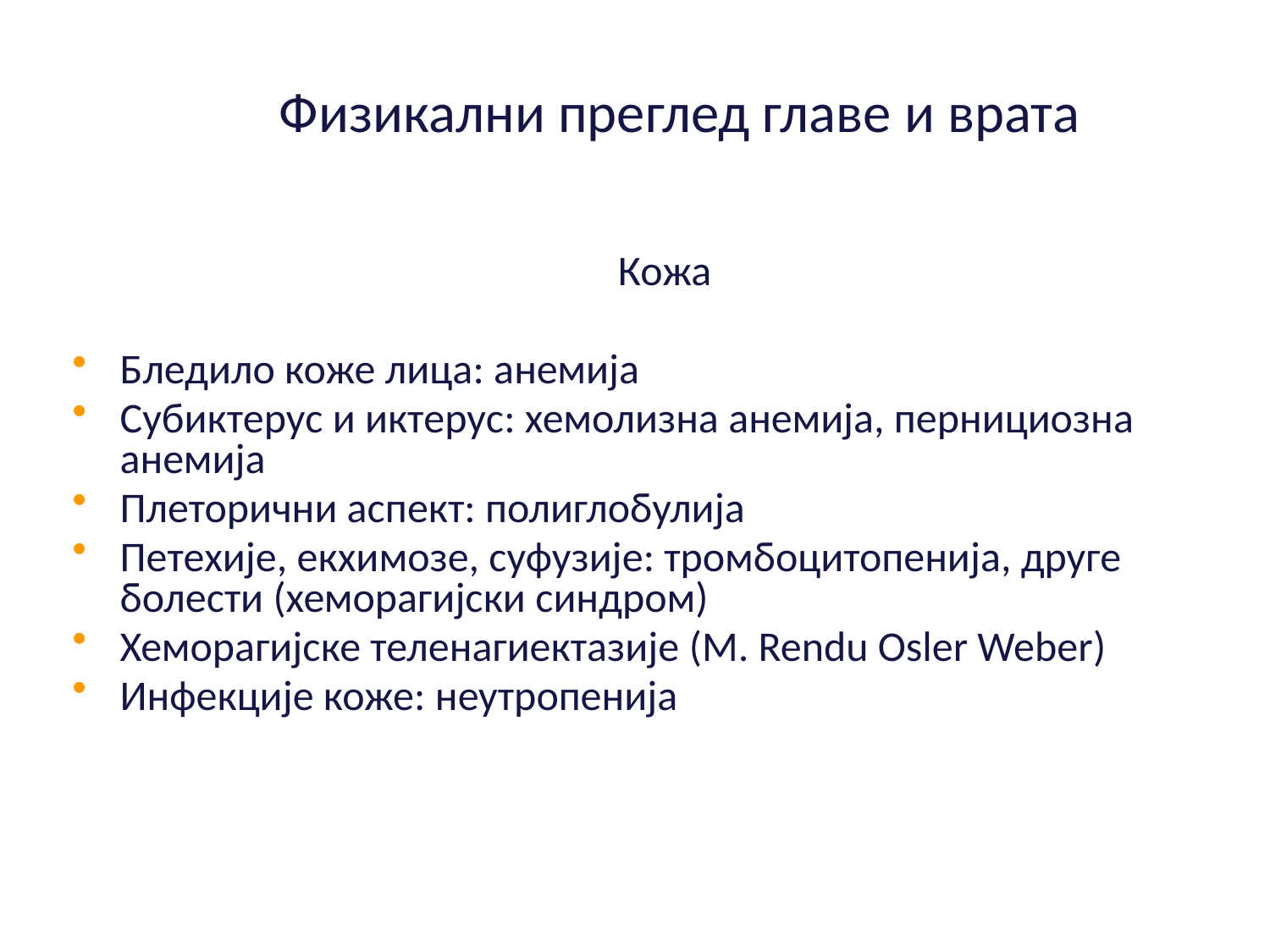

Физикални преглед главе и врата

Кожа

Бледило коже лица: анемија
Субиктерус и иктерус: хемолизна анемија, пернициозна анемија
Плеторични аспект: полиглобулија
Петехије, екхимозе, суфузије: тромбоцитопенија, друге болести (хеморагијски синдром)
Хеморагијске теленагиектазије (М. Rendu Osler Weber)
Инфекције коже: неутропенија